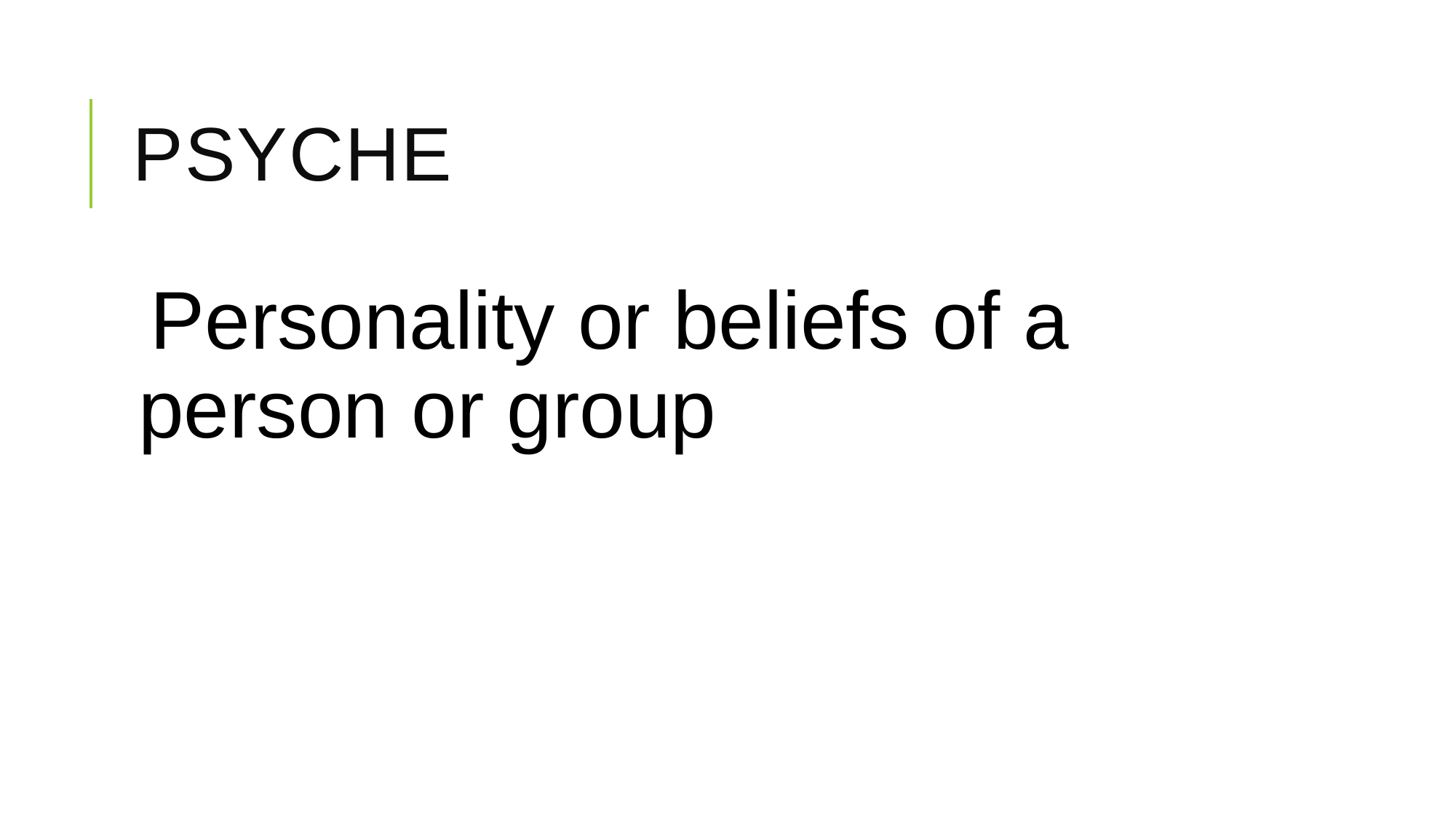

# psyche
Personality or beliefs of a person or group